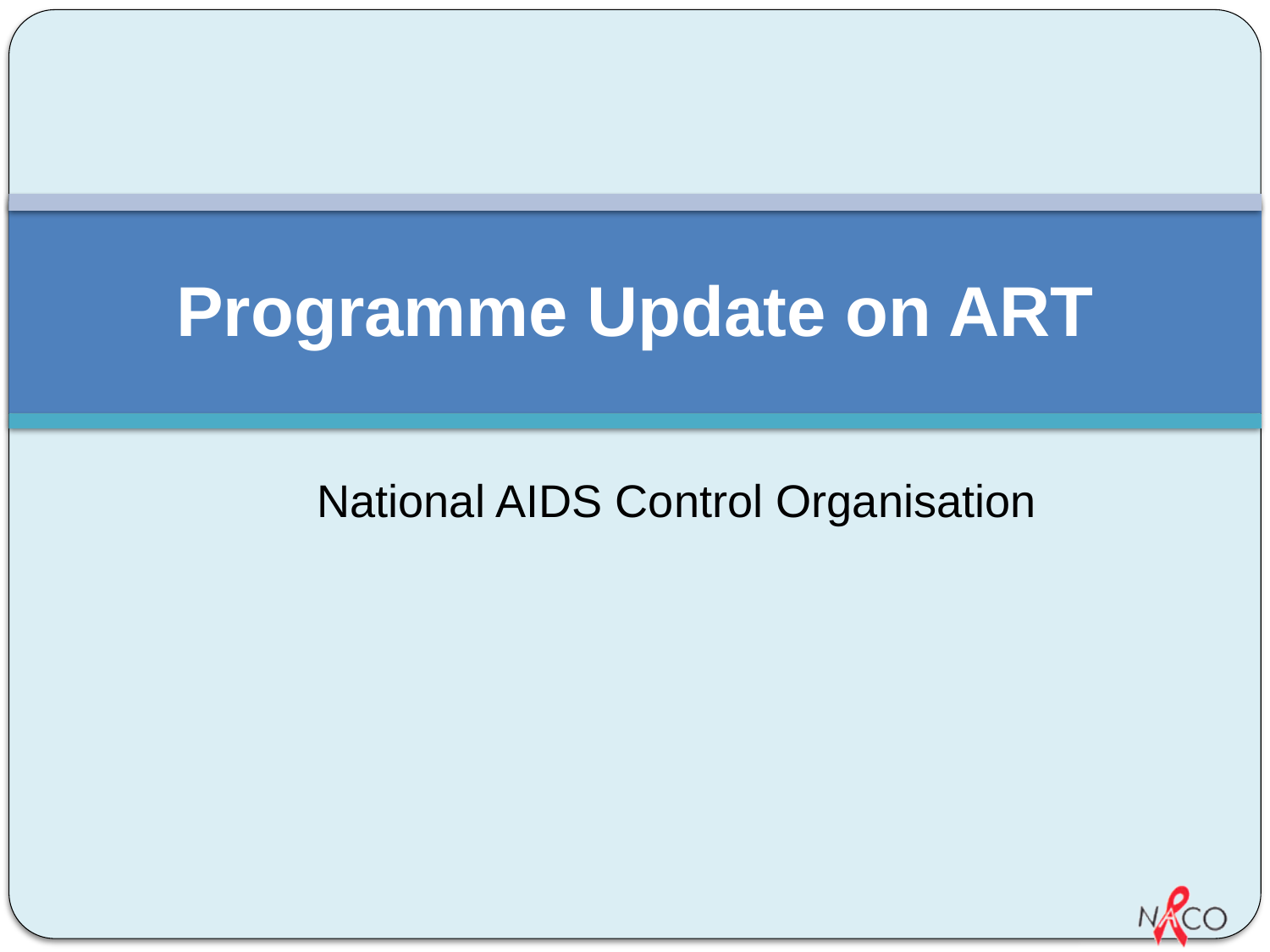

# Programme Update on ART
National AIDS Control Organisation